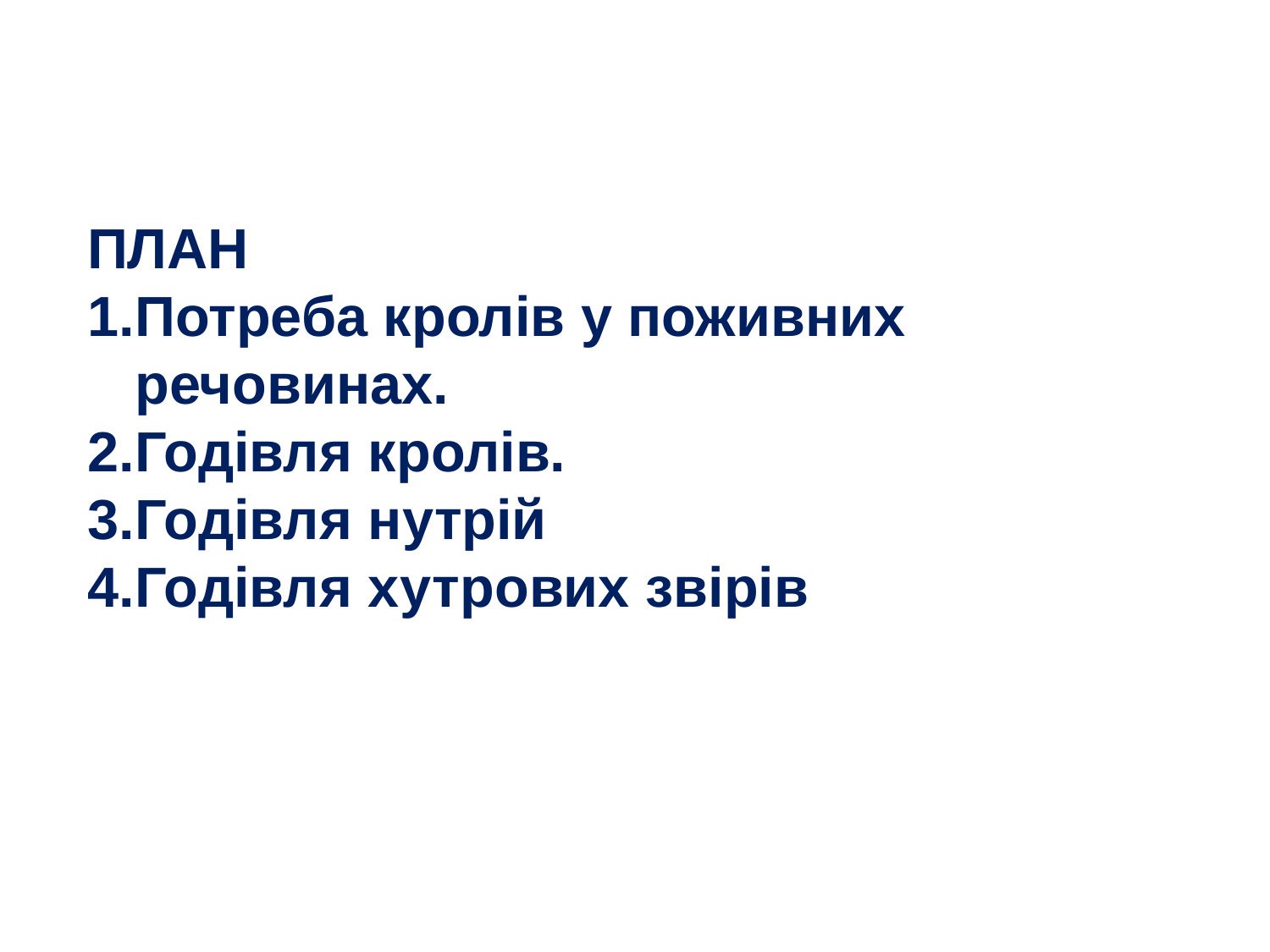

ПЛАН
Потреба кролів у поживних речовинах.
Годівля кролів.
Годівля нутрій
Годівля хутрових звірів